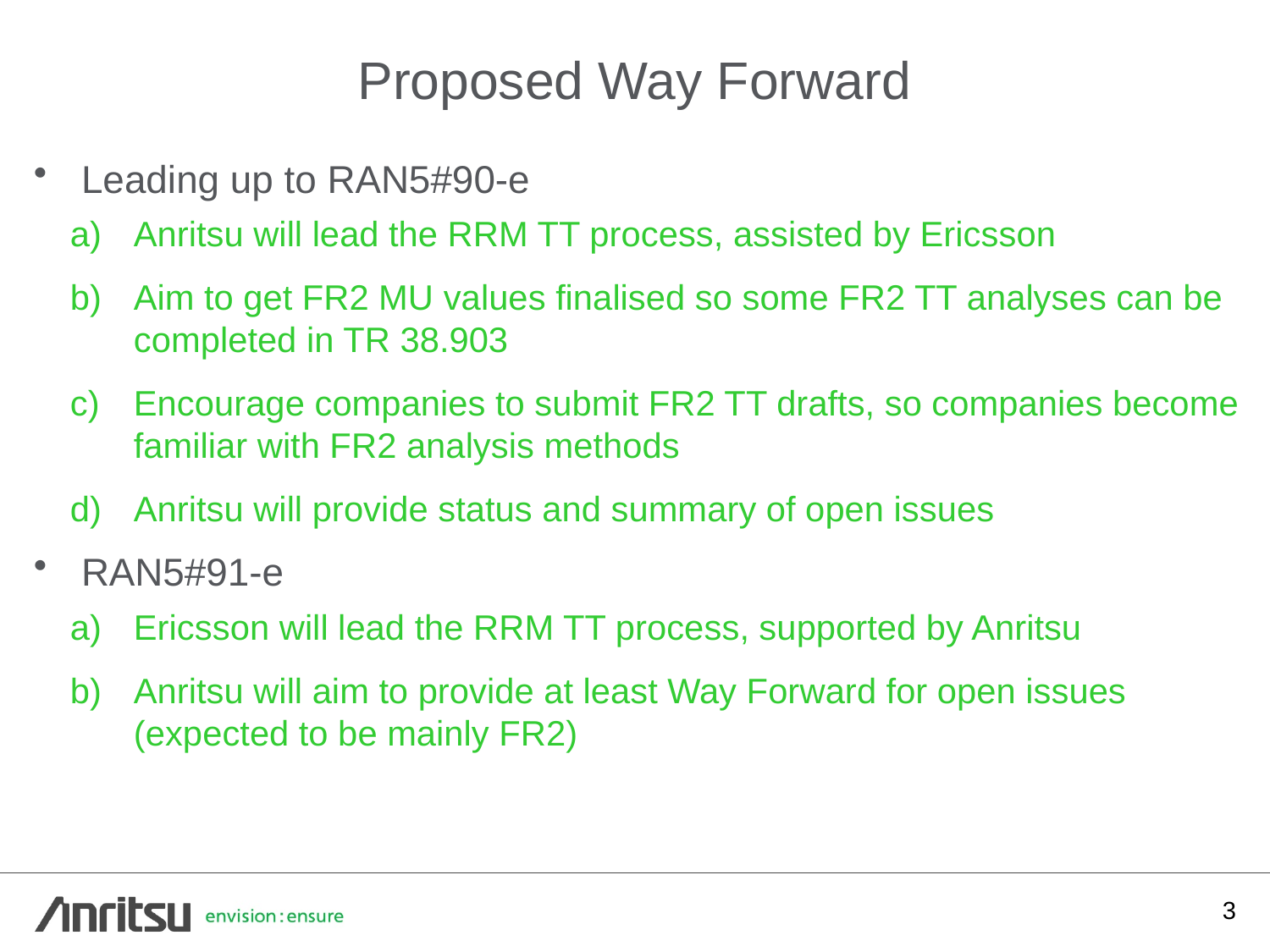

# Proposed Way Forward
Leading up to RAN5#90-e
Anritsu will lead the RRM TT process, assisted by Ericsson
Aim to get FR2 MU values finalised so some FR2 TT analyses can be completed in TR 38.903
Encourage companies to submit FR2 TT drafts, so companies become familiar with FR2 analysis methods
Anritsu will provide status and summary of open issues
RAN5#91-e
Ericsson will lead the RRM TT process, supported by Anritsu
Anritsu will aim to provide at least Way Forward for open issues (expected to be mainly FR2)
3